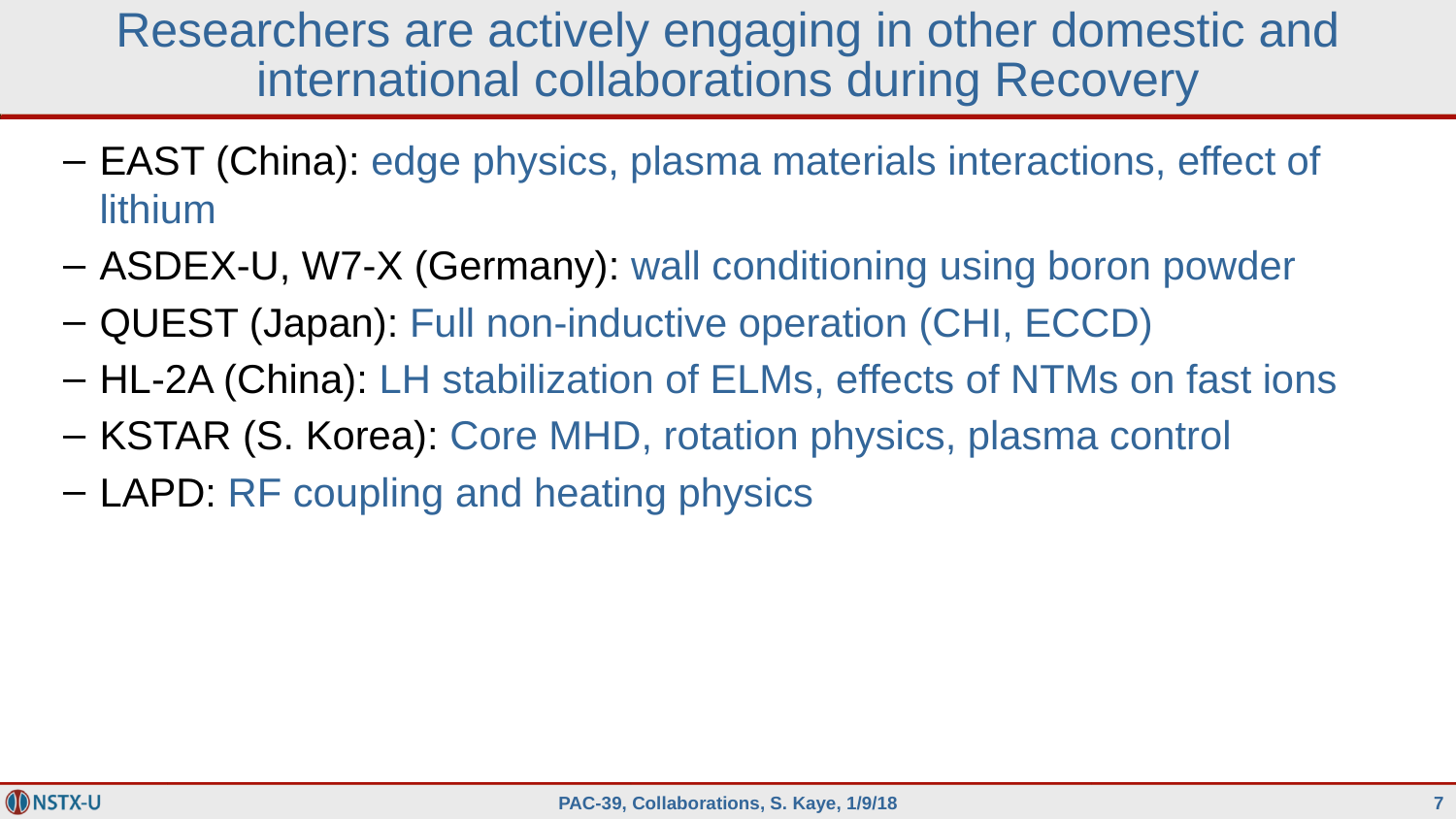

# Researchers are actively engaging in other domestic and international collaborations during Recovery
EAST (China): edge physics, plasma materials interactions, effect of lithium
ASDEX-U, W7-X (Germany): wall conditioning using boron powder
QUEST (Japan): Full non-inductive operation (CHI, ECCD)
HL-2A (China): LH stabilization of ELMs, effects of NTMs on fast ions
KSTAR (S. Korea): Core MHD, rotation physics, plasma control
LAPD: RF coupling and heating physics